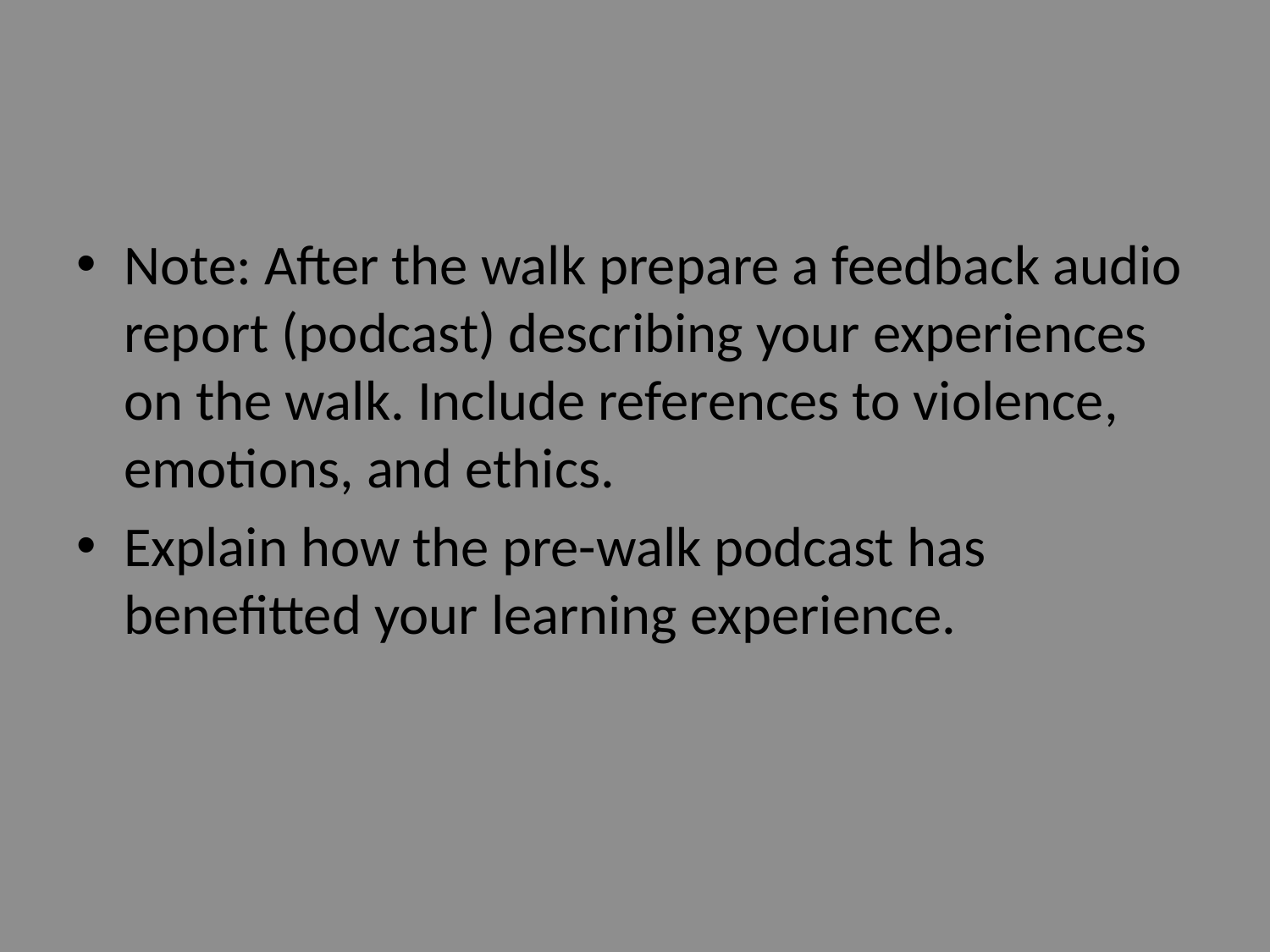

#
Note: After the walk prepare a feedback audio report (podcast) describing your experiences on the walk. Include references to violence, emotions, and ethics.
Explain how the pre-walk podcast has benefitted your learning experience.